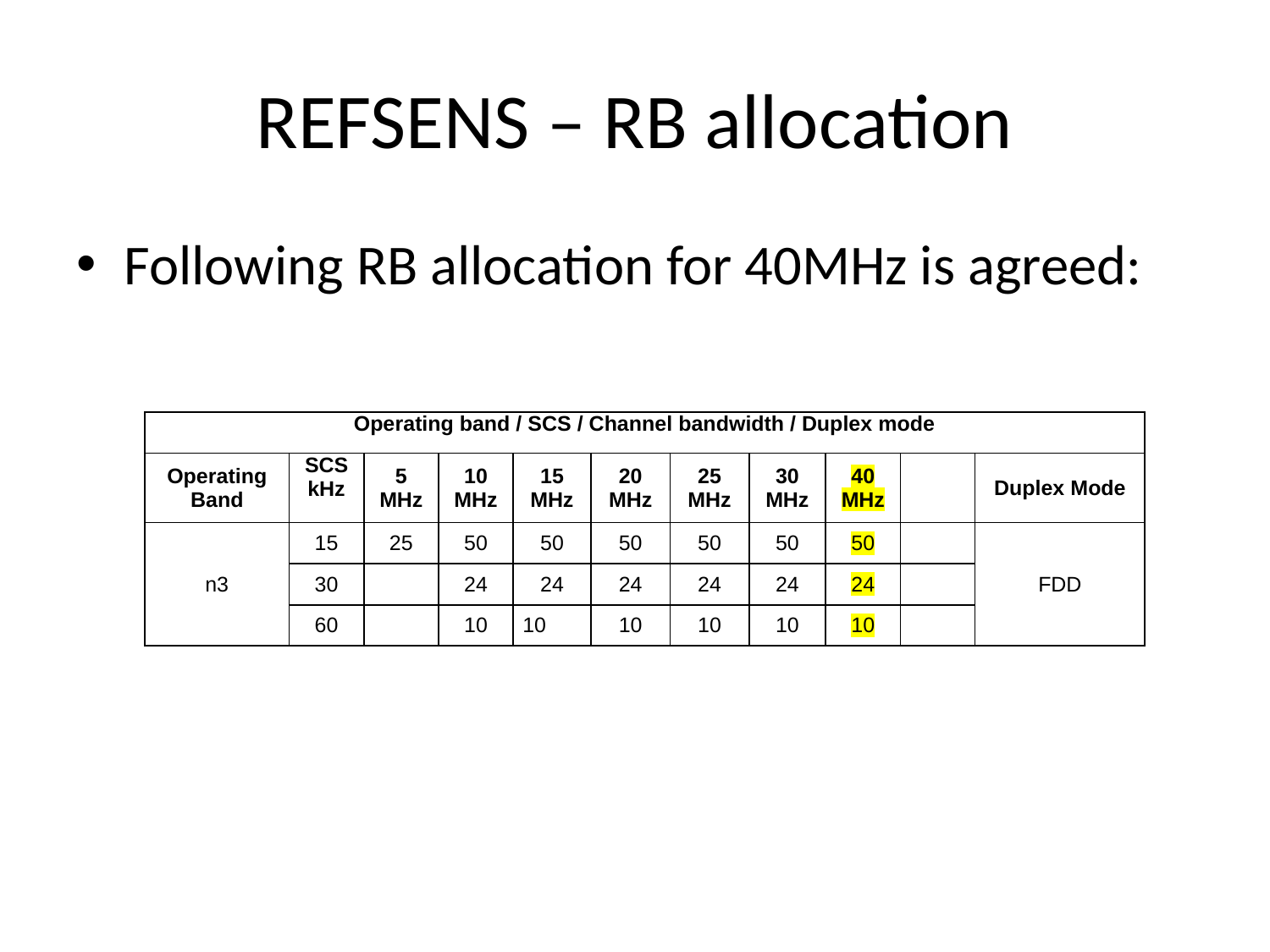

# REFSENS – RB allocation
Following RB allocation for 40MHz is agreed:
| Operating band / SCS / Channel bandwidth / Duplex mode |  |  |  |  |  |  |  |  |  |  |
| --- | --- | --- | --- | --- | --- | --- | --- | --- | --- | --- |
| Operating Band | SCS kHz | 5 MHz | 10 MHz | 15 MHz | 20 MHz | 25 MHz | 30 MHz | 40 MHz |  | Duplex Mode |
| n3 | 15 | 25 | 50 | 50 | 50 | 50 | 50 | 50 |  | FDD |
|  | 30 |  | 24 | 24 | 24 | 24 | 24 | 24 |  |  |
|  | 60 |  | 10 | 10 | 10 | 10 | 10 | 10 |  |  |